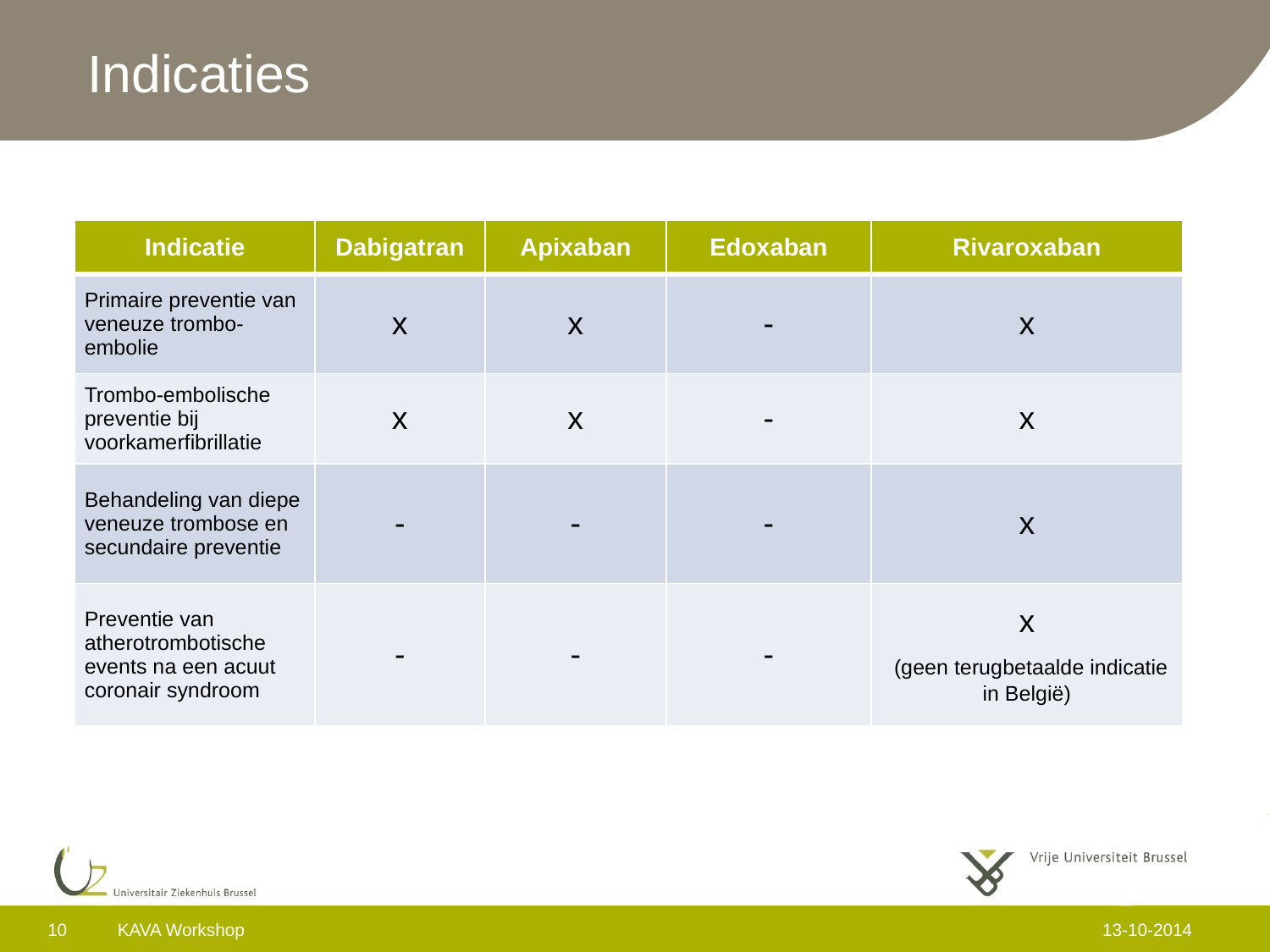

# Indicaties
| Indicatie | Dabigatran | Apixaban | Edoxaban | Rivaroxaban |
| --- | --- | --- | --- | --- |
| Primaire preventie van veneuze trombo-embolie | x | x | - | x |
| Trombo-embolische preventie bij voorkamerfibrillatie | x | x | - | x |
| Behandeling van diepe veneuze trombose en secundaire preventie | - | - | - | x |
| Preventie van atherotrombotische events na een acuut coronair syndroom | - | - | - | x (geen terugbetaalde indicatie in België) |
10
KAVA Workshop
13-10-2014